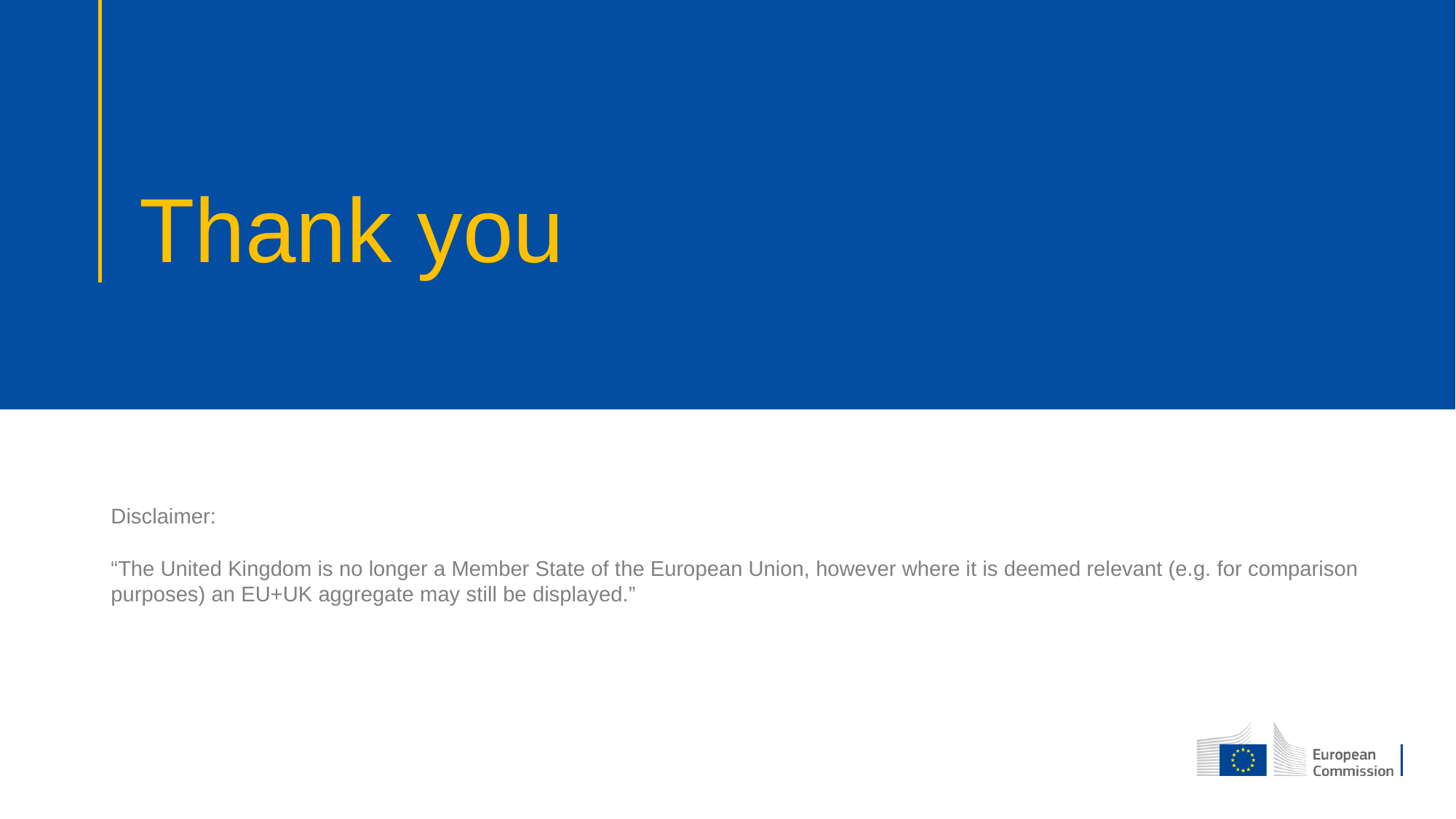

# Thank you
Disclaimer:
“The United Kingdom is no longer a Member State of the European Union, however where it is deemed relevant (e.g. for comparison purposes) an EU+UK aggregate may still be displayed.”